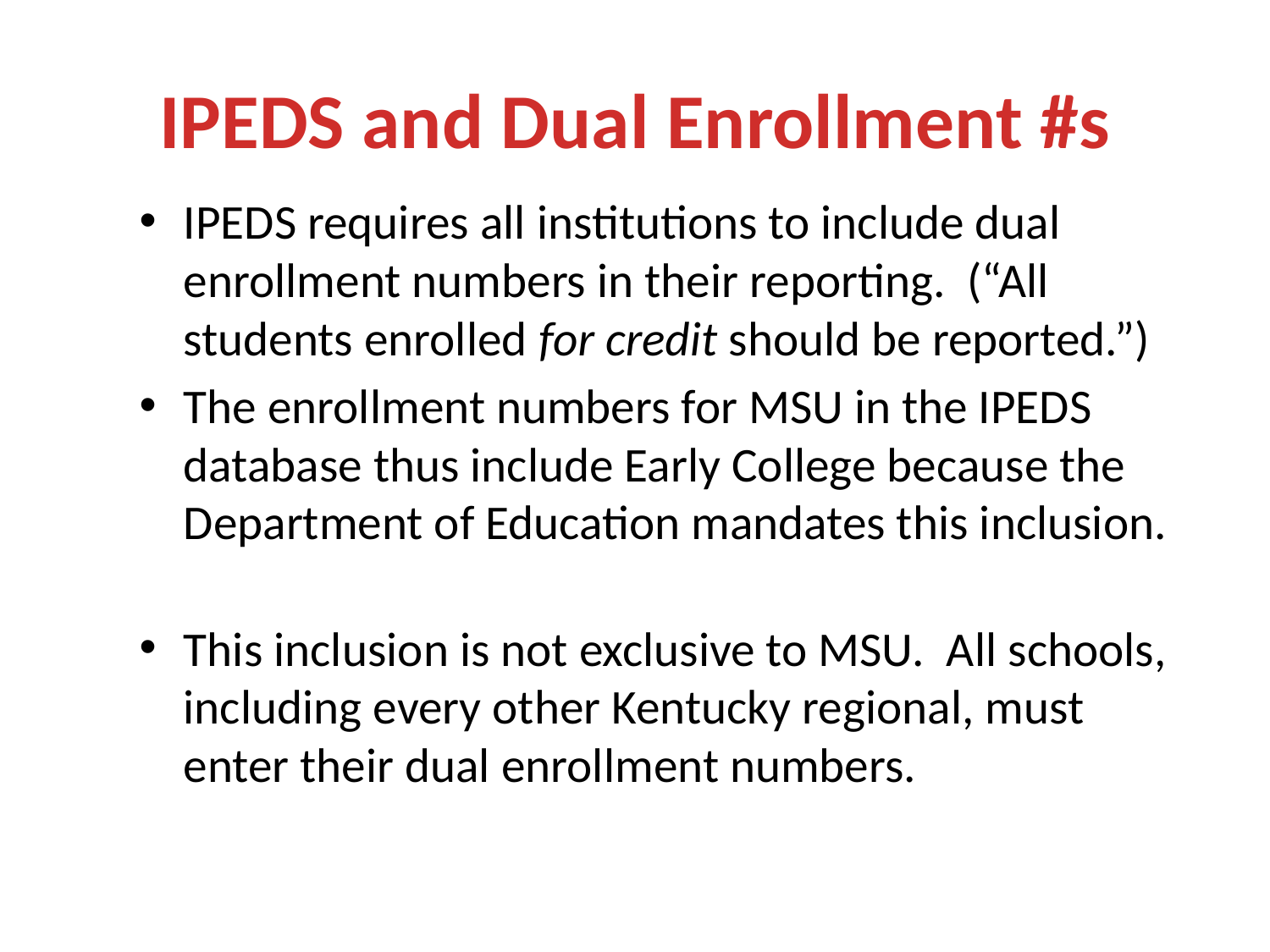

# IPEDS and Dual Enrollment #s
IPEDS requires all institutions to include dual enrollment numbers in their reporting.  (“All students enrolled for credit should be reported.”)
The enrollment numbers for MSU in the IPEDS database thus include Early College because the Department of Education mandates this inclusion.
This inclusion is not exclusive to MSU.  All schools, including every other Kentucky regional, must enter their dual enrollment numbers.